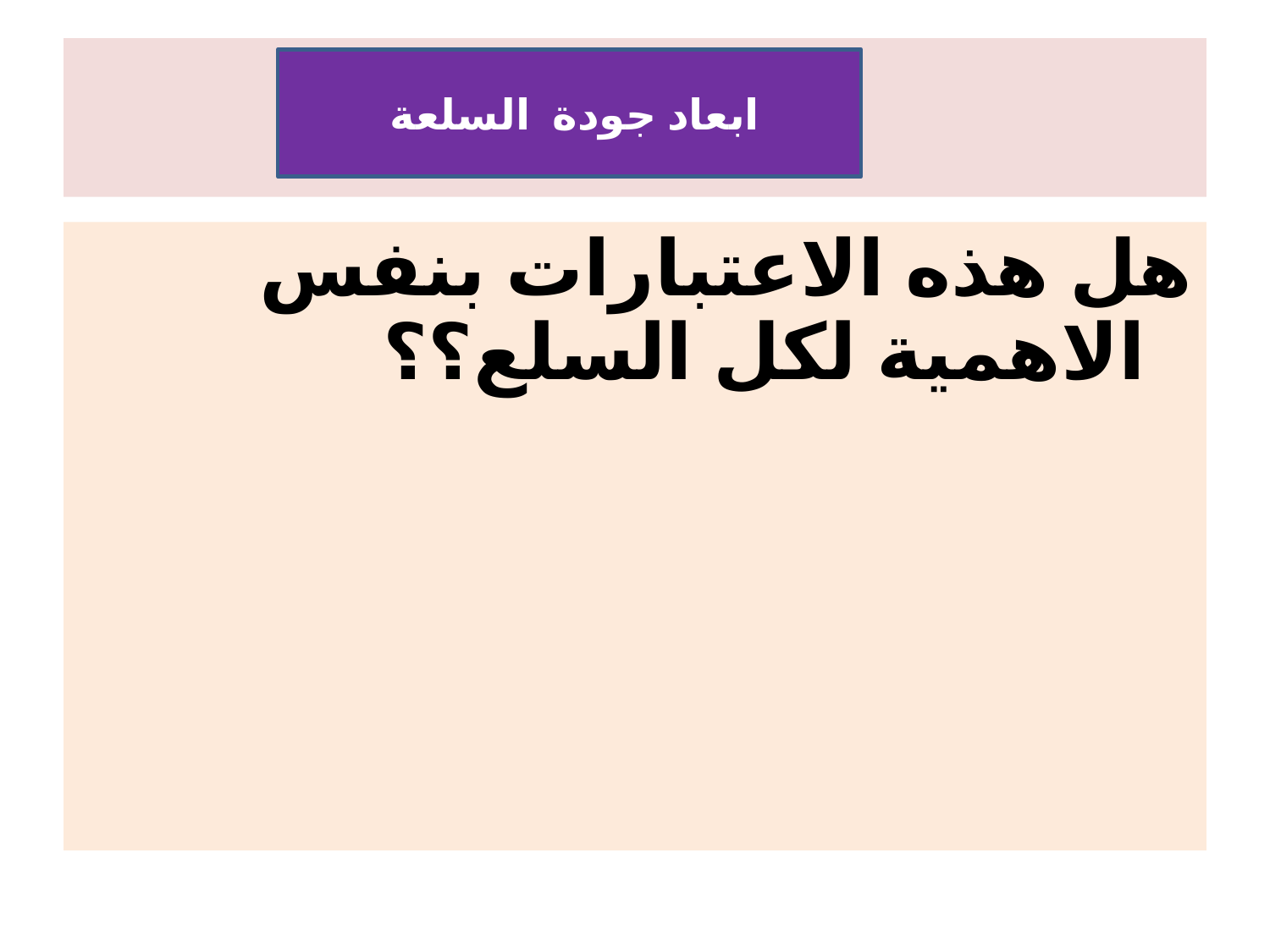

#
ابعاد جودة  السلعة
هل هذه الاعتبارات بنفس الاهمية لكل السلع؟؟